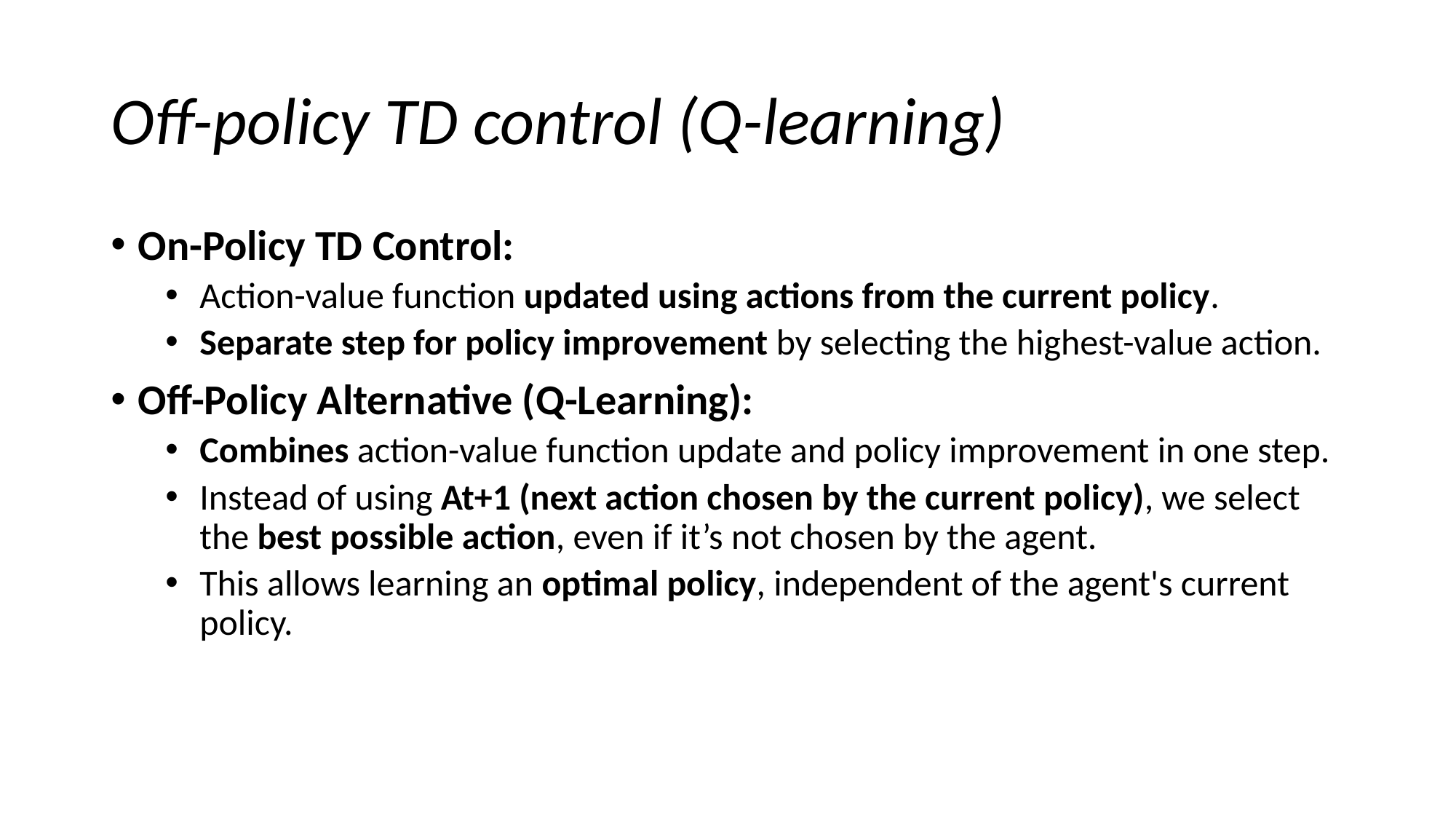

# Off-policy TD control (Q-learning)
On-Policy TD Control:
Action-value function updated using actions from the current policy.
Separate step for policy improvement by selecting the highest-value action.
Off-Policy Alternative (Q-Learning):
Combines action-value function update and policy improvement in one step.
Instead of using At+1 (next action chosen by the current policy), we select the best possible action, even if it’s not chosen by the agent.
This allows learning an optimal policy, independent of the agent's current policy.